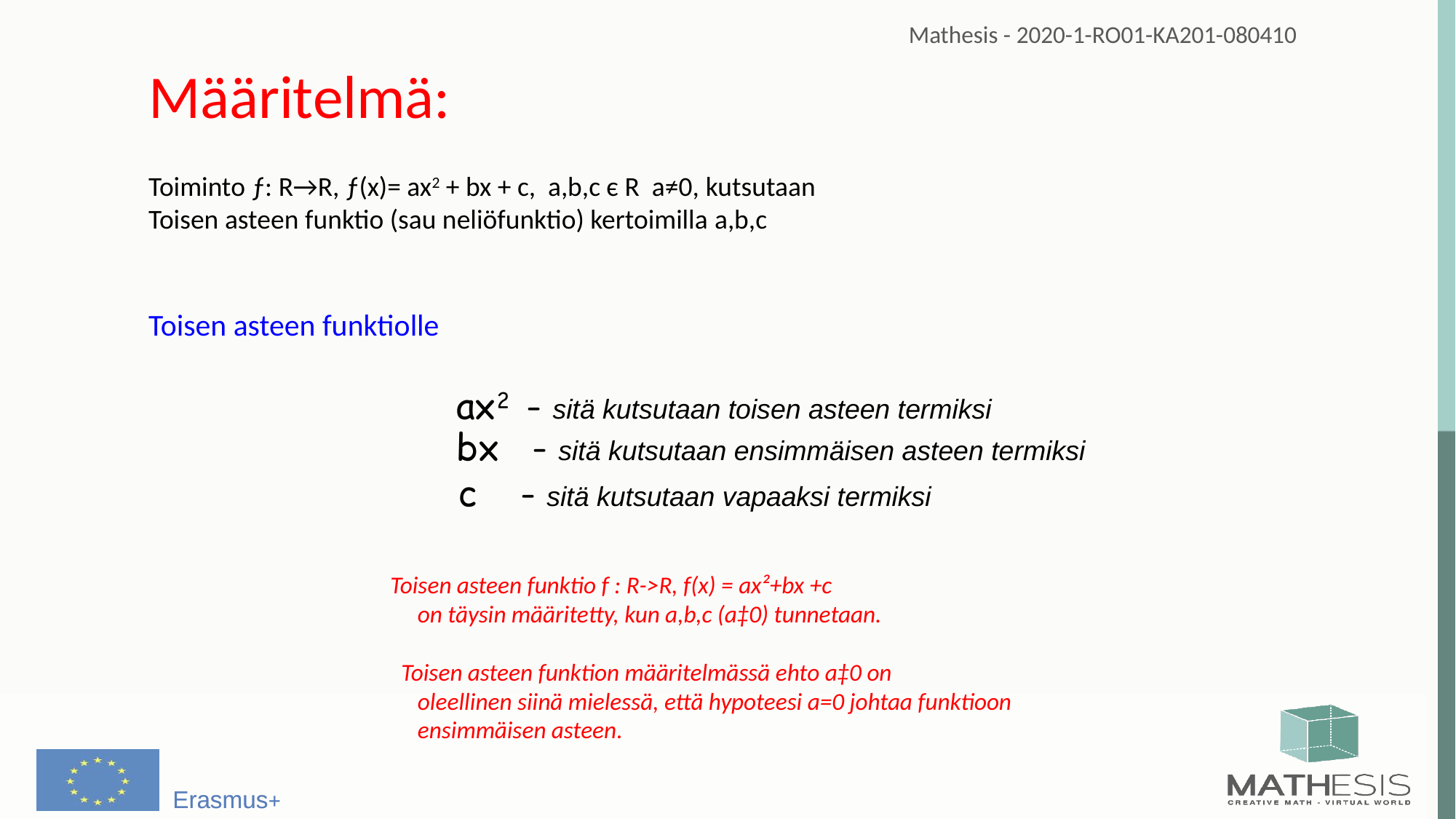

Määritelmä:
Toiminto ƒ: R→R, ƒ(x)= ax2 + bx + c,  a,b,c є R  a≠0, kutsutaan
Toisen asteen funktio (sau neliöfunktio) kertoimilla a,b,c
Toisen asteen funktiolle
ax2  - sitä kutsutaan toisen asteen termiksi
bx   - sitä kutsutaan ensimmäisen asteen termiksi
 c    - sitä kutsutaan vapaaksi termiksi
Toisen asteen funktio f : R->R, f(x) = ax²+bx +c
     on täysin määritetty, kun a,b,c (a‡0) tunnetaan.

  Toisen asteen funktion määritelmässä ehto a‡0 on
     oleellinen siinä mielessä, että hypoteesi a=0 johtaa funktioon
     ensimmäisen asteen.